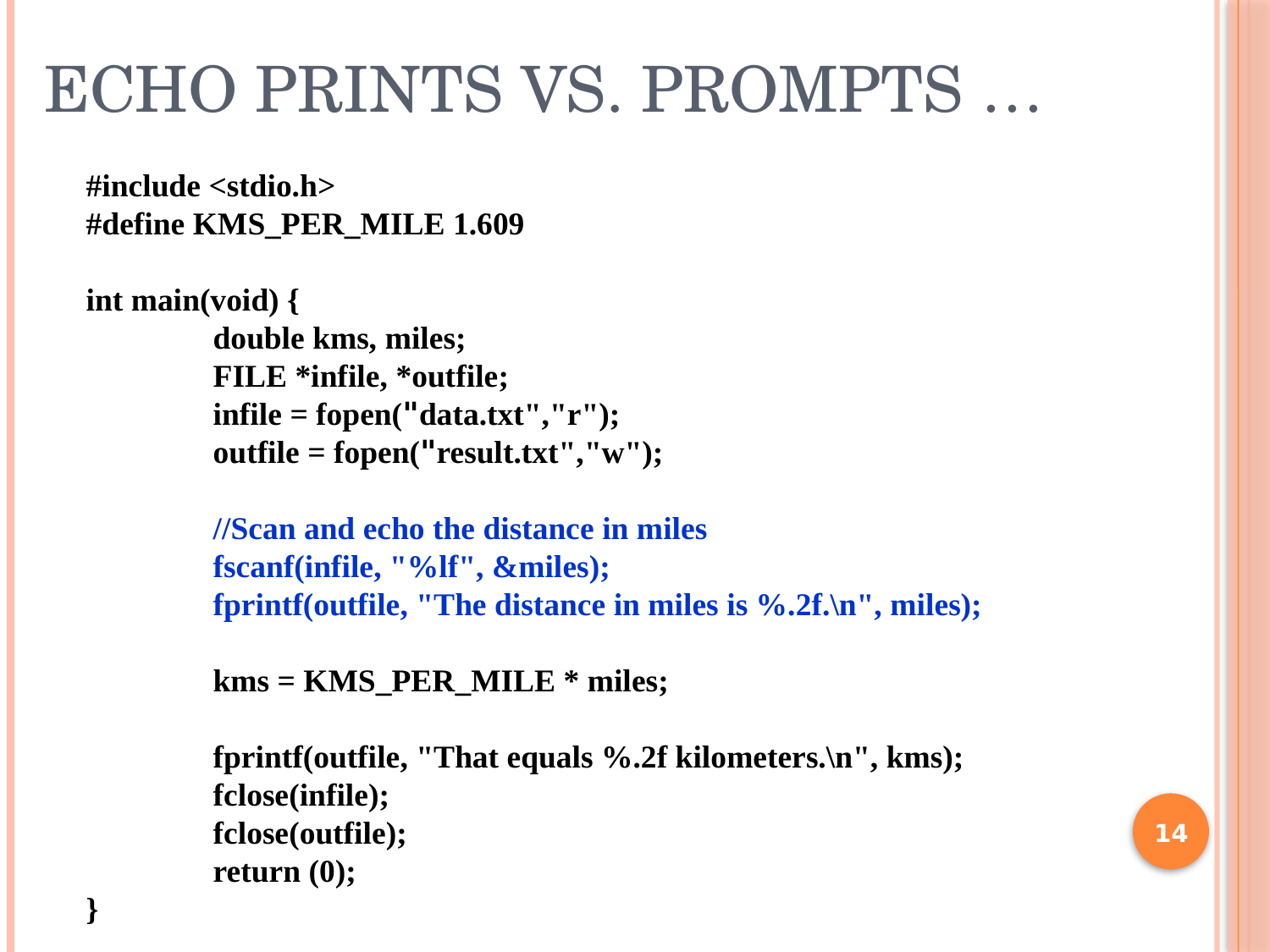

# Echo Prints vs. Prompts …
#include <stdio.h>
#define KMS_PER_MILE 1.609

int main(void) {
	double kms, miles;
	FILE *infile, *outfile;
	infile = fopen("data.txt","r");
	outfile = fopen("result.txt","w");

	//Scan and echo the distance in miles
	fscanf(infile, "%lf", &miles);
	fprintf(outfile, "The distance in miles is %.2f.\n", miles);

	kms = KMS_PER_MILE * miles;

	fprintf(outfile, "That equals %.2f kilometers.\n", kms);
	fclose(infile);
	fclose(outfile);
	return (0);
}
14